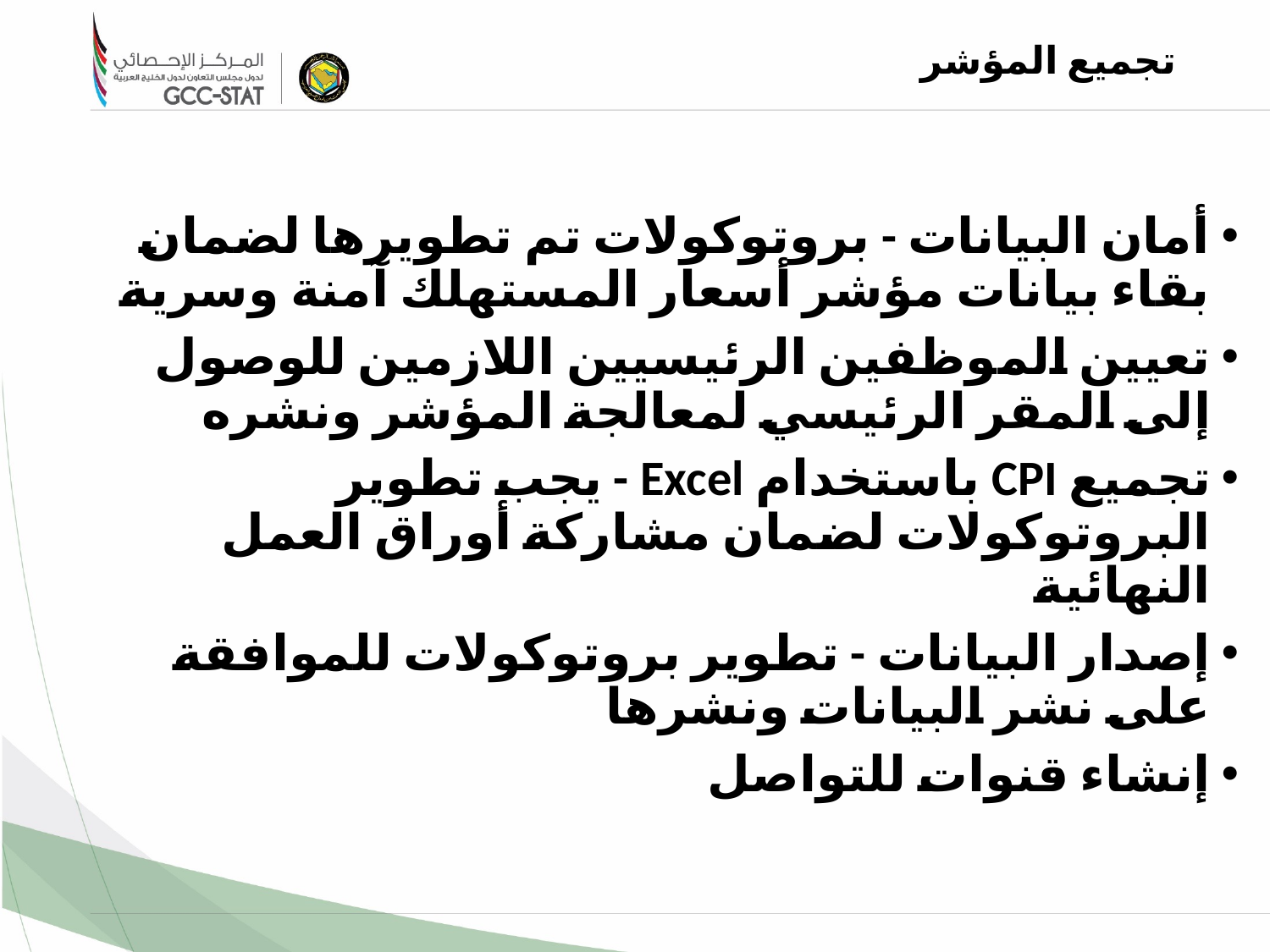

تجميع المؤشر
أمان البيانات - بروتوكولات تم تطويرها لضمان بقاء بيانات مؤشر أسعار المستهلك آمنة وسرية
تعيين الموظفين الرئيسيين اللازمين للوصول إلى المقر الرئيسي لمعالجة المؤشر ونشره
تجميع CPI باستخدام Excel - يجب تطوير البروتوكولات لضمان مشاركة أوراق العمل النهائية
إصدار البيانات - تطوير بروتوكولات للموافقة على نشر البيانات ونشرها
إنشاء قنوات للتواصل